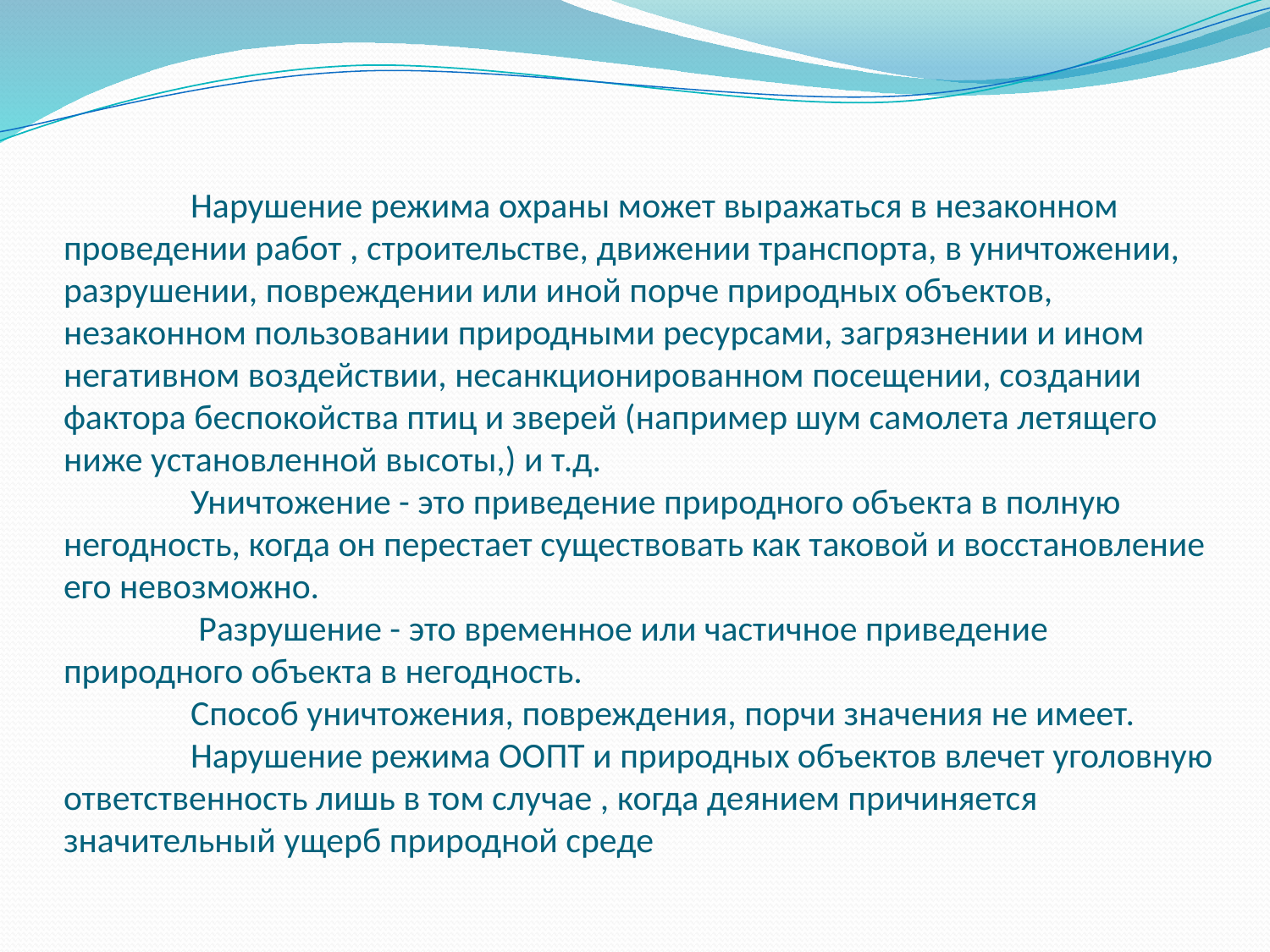

# Нарушение режима охраны может выражаться в незаконном проведении работ , строительстве, движении транспорта, в уничтожении, разрушении, повреждении или иной порче природных объектов, незаконном пользовании природными ресурсами, загрязнении и ином негативном воздействии, несанкционированном посещении, создании фактора беспокойства птиц и зверей (например шум самолета летящего  ниже установленной высоты,) и т.д. Уничтожение - это приведение природного объекта в полную негодность, когда он перестает существовать как таковой и восстановление его невозможно. Разрушение - это временное или частичное приведение природного объекта в негодность. Способ уничтожения, повреждения, порчи значения не имеет. Нарушение режима ООПТ и природных объектов влечет уголовную ответственность лишь в том случае , когда деянием причиняется значительный ущерб природной среде